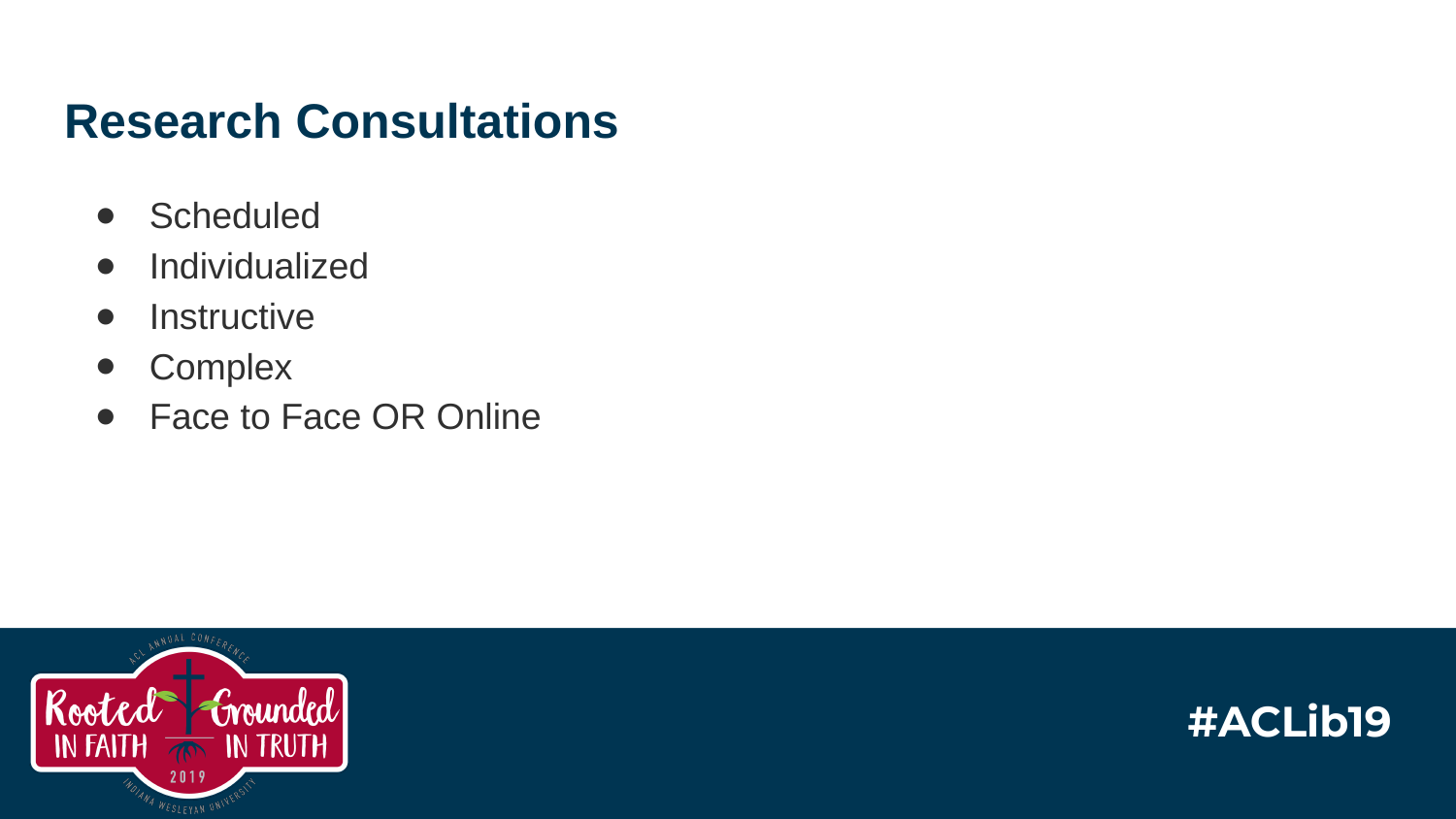

# Research Consultations
Scheduled
Individualized
Instructive
Complex
Face to Face OR Online

#ACLib19